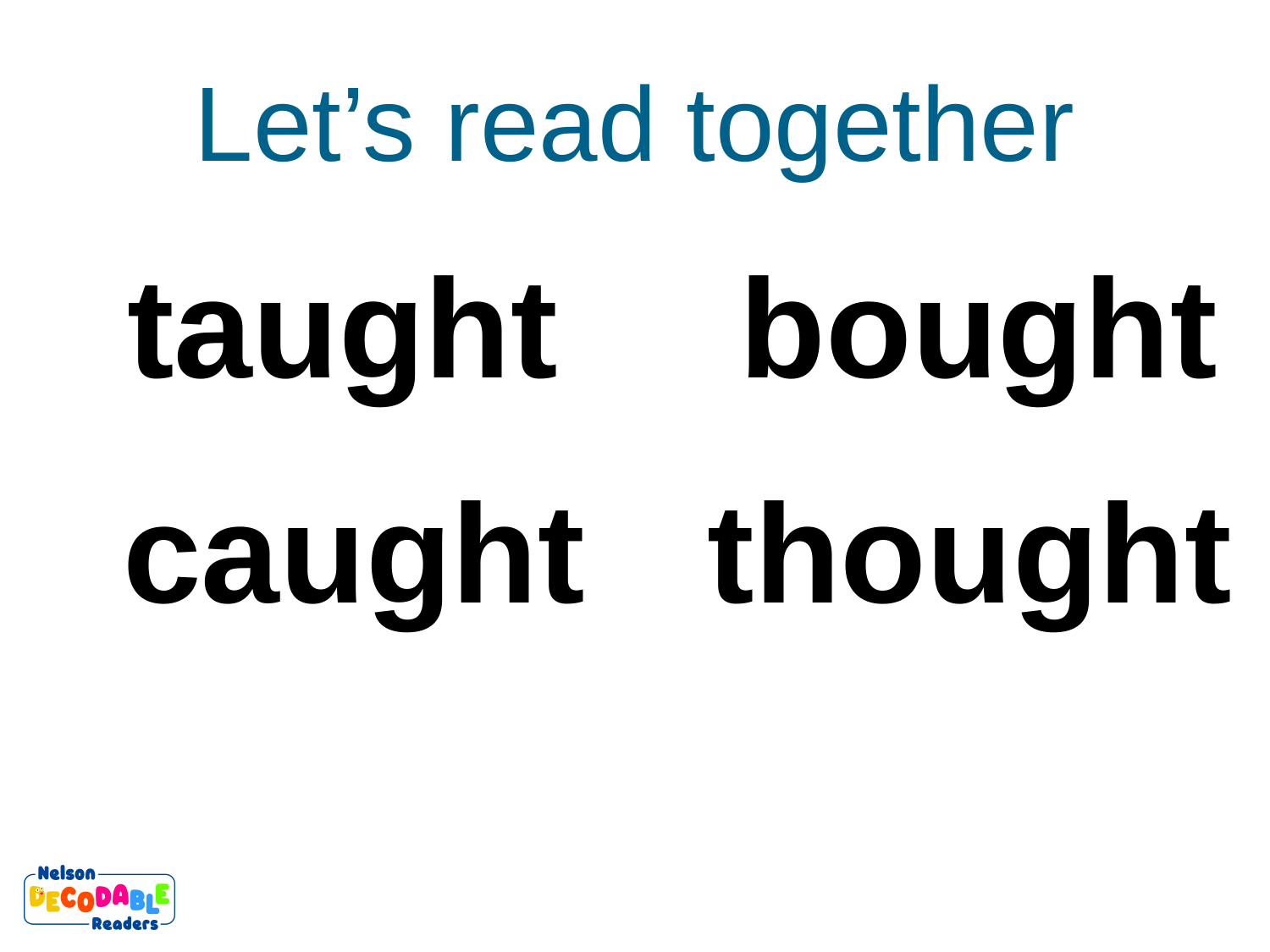

Let’s read together
taught
bought
caught
thought